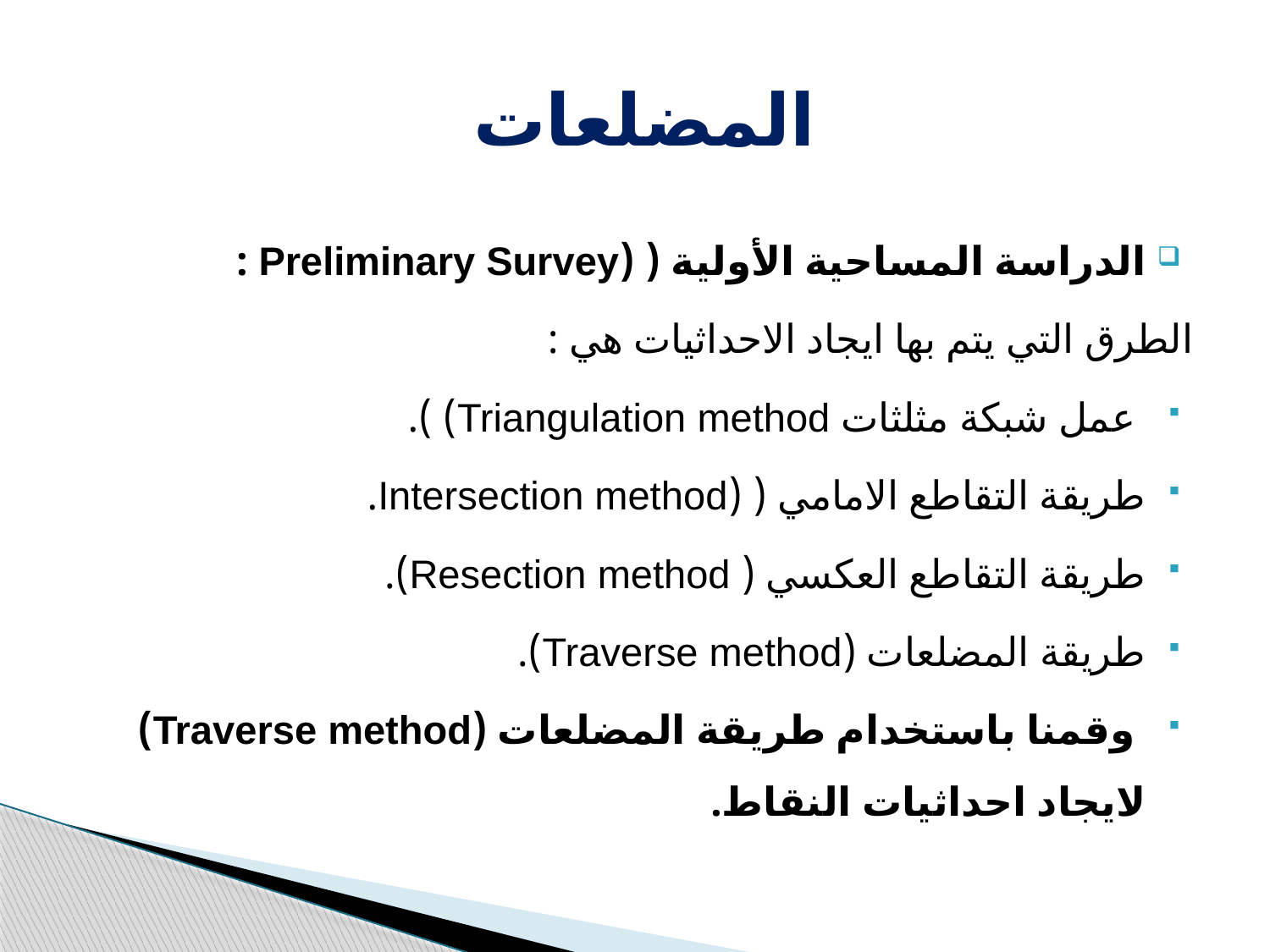

# المضلعات
الدراسة المساحية الأولية ( (Preliminary Survey :
الطرق التي يتم بها ايجاد الاحداثيات هي :
 عمل شبكة مثلثات Triangulation method) ).
طريقة التقاطع الامامي ( (Intersection method.
طريقة التقاطع العكسي ( Resection method).
طريقة المضلعات (Traverse method).
 وقمنا باستخدام طريقة المضلعات (Traverse method) لايجاد احداثيات النقاط.